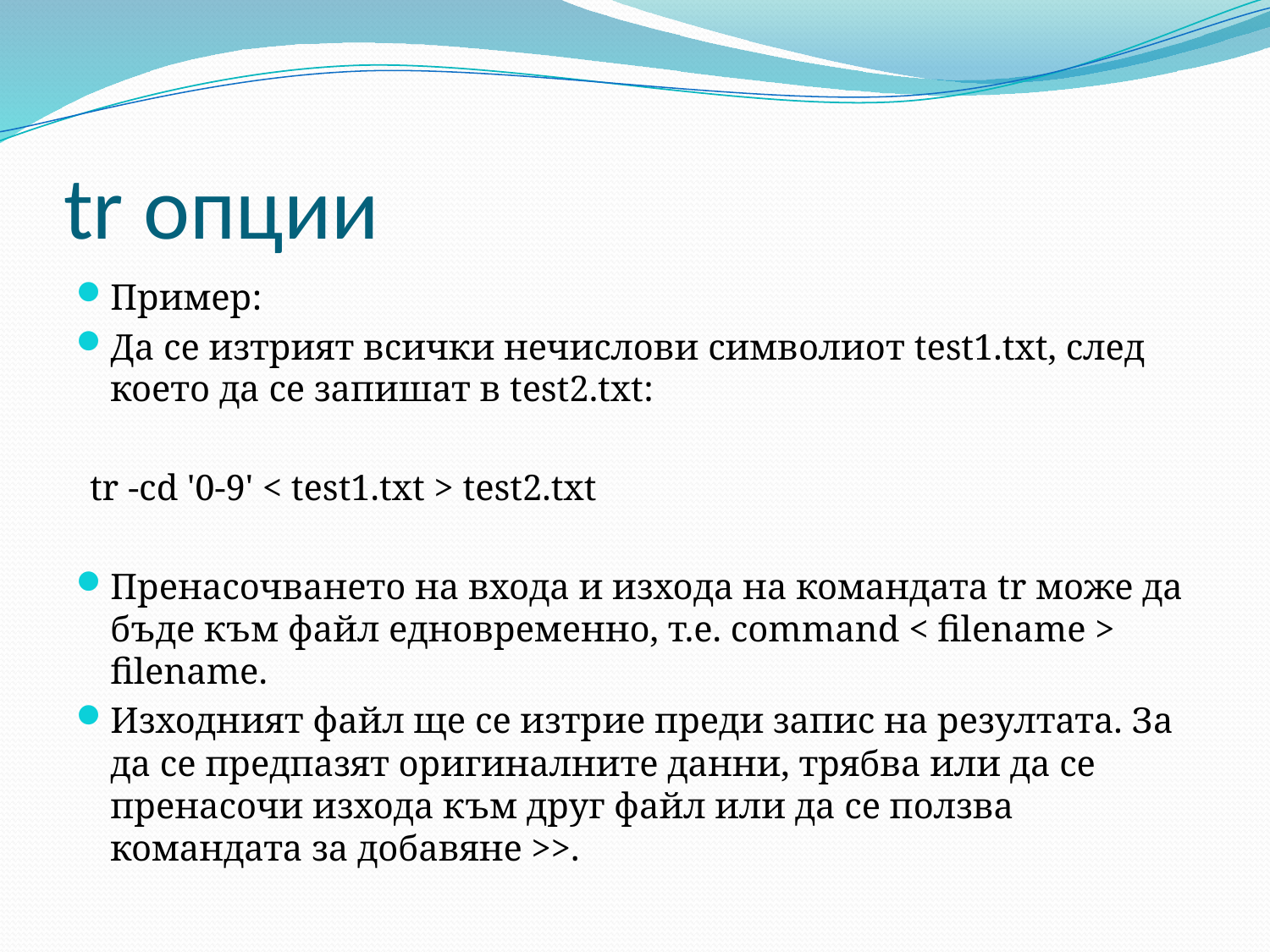

# tr опции
Пример:
Да се изтрият всички нечислови символиот test1.txt, след което да се запишат в test2.txt:

tr -cd '0-9' < test1.txt > test2.txt

Пренасочването на входа и изхода на командата tr може да бъде към файл едновременно, т.е. command < filename > filename.
Изходният файл ще се изтрие преди запис на резултата. За да се предпазят оригиналните данни, трябва или да се пренасочи изхода към друг файл или да се ползва командата за добавяне >>.